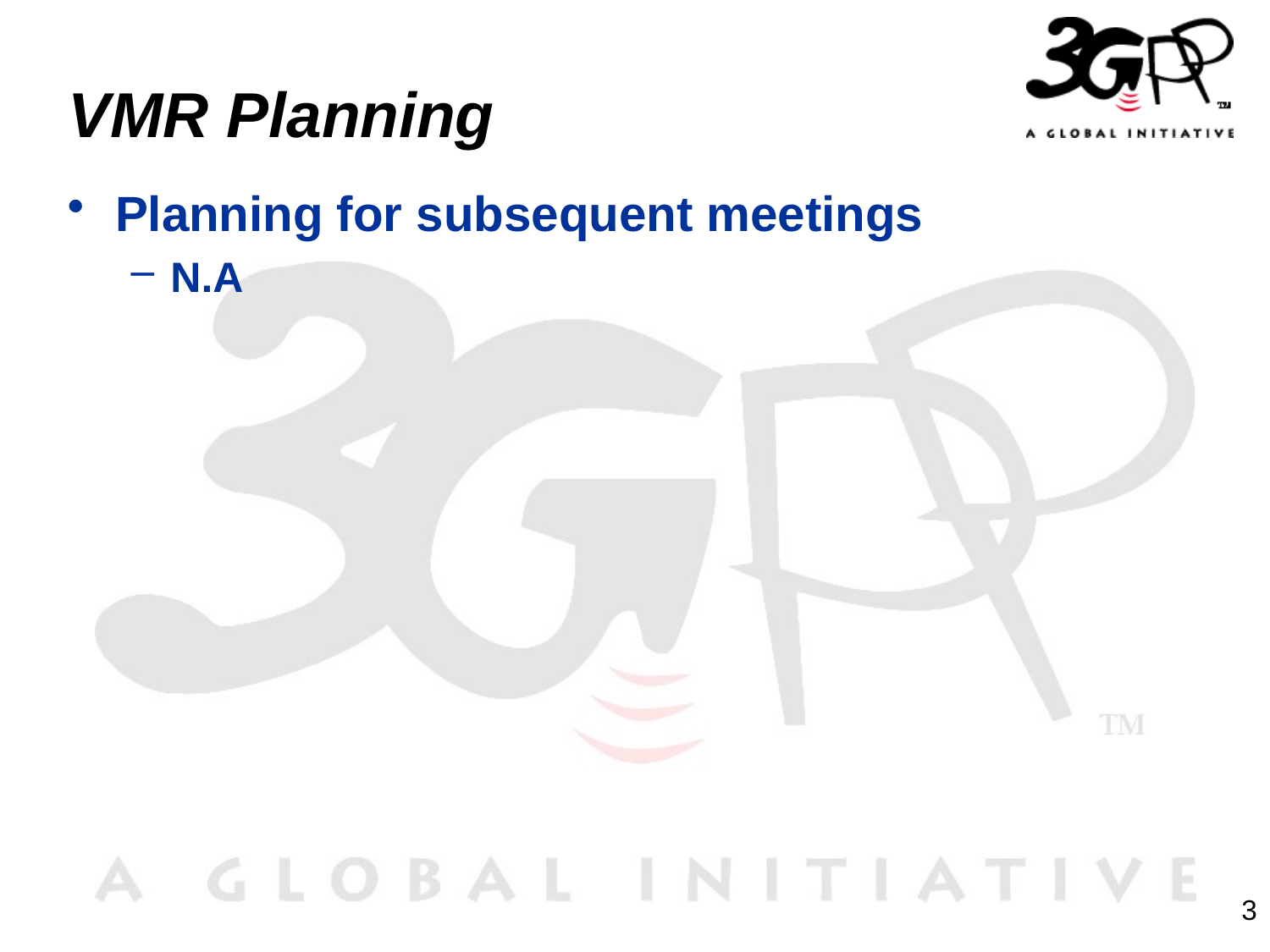

# VMR Planning
Planning for subsequent meetings
N.A

3